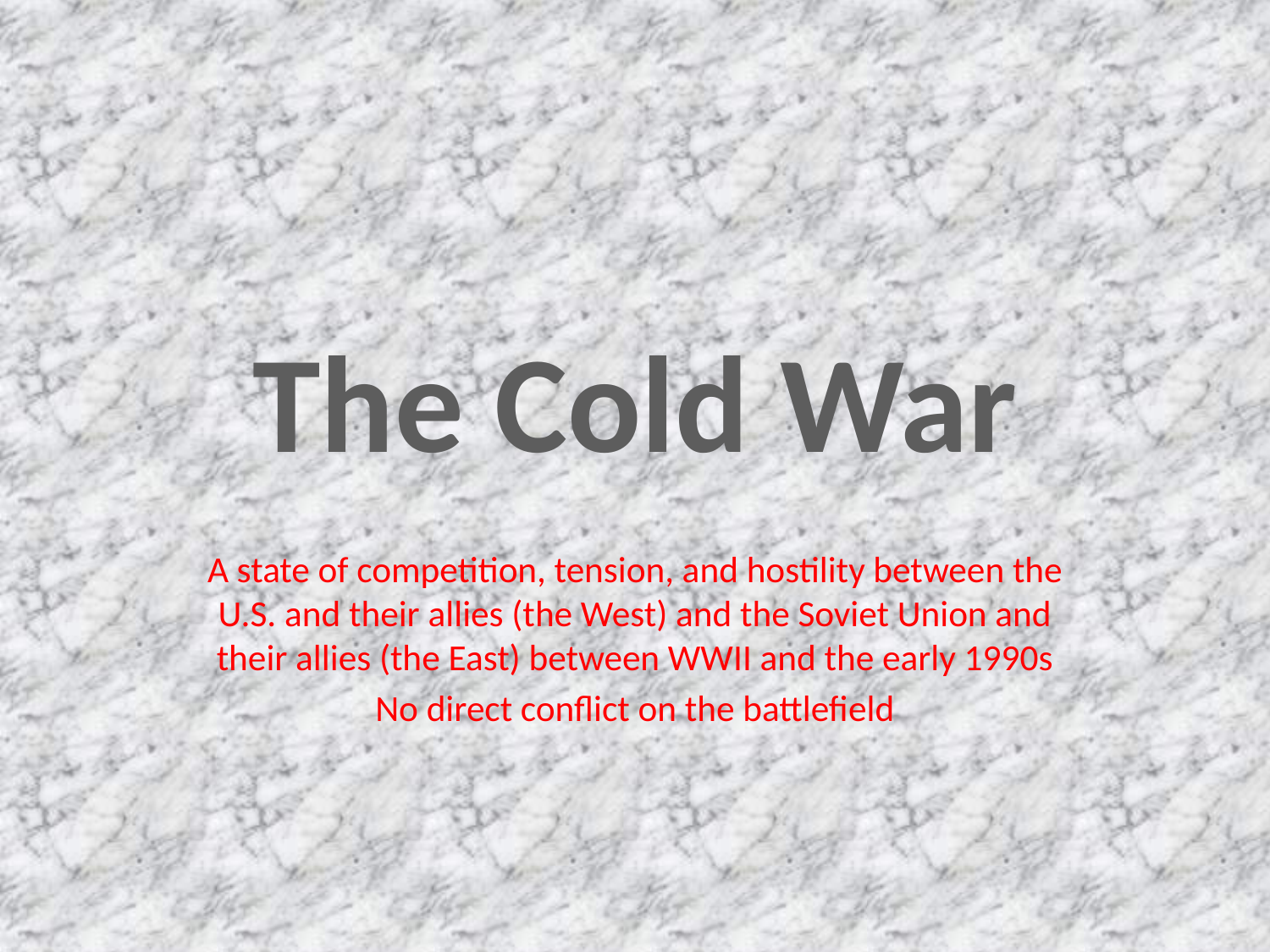

# The Cold War
A state of competition, tension, and hostility between the U.S. and their allies (the West) and the Soviet Union and their allies (the East) between WWII and the early 1990s
No direct conflict on the battlefield